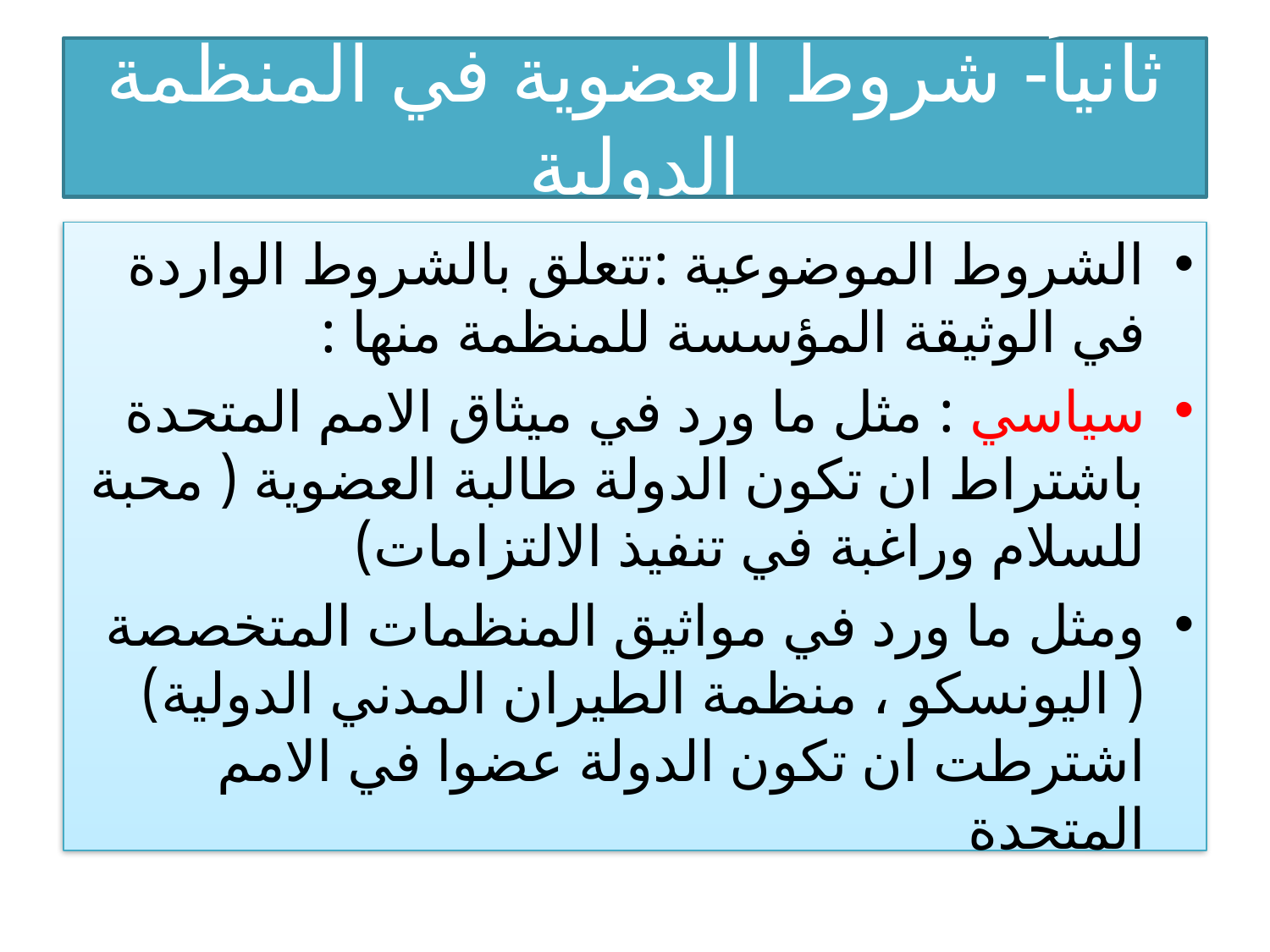

# ثانياً- شروط العضوية في المنظمة الدولية
الشروط الموضوعية :تتعلق بالشروط الواردة في الوثيقة المؤسسة للمنظمة منها :
سياسي : مثل ما ورد في ميثاق الامم المتحدة باشتراط ان تكون الدولة طالبة العضوية ( محبة للسلام وراغبة في تنفيذ الالتزامات)
ومثل ما ورد في مواثيق المنظمات المتخصصة ( اليونسكو ، منظمة الطيران المدني الدولية) اشترطت ان تكون الدولة عضوا في الامم المتحدة